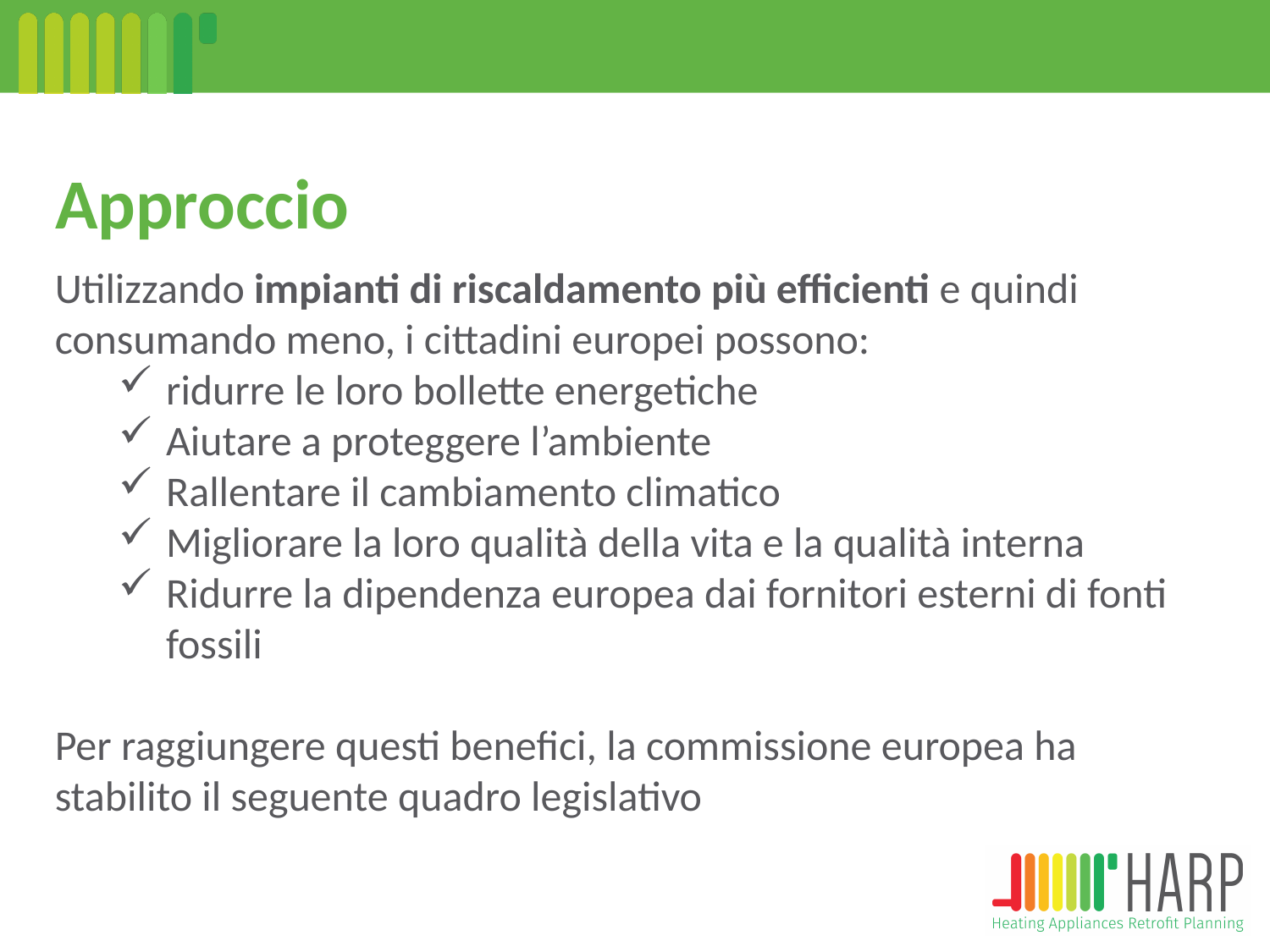

# Approccio
Utilizzando impianti di riscaldamento più efficienti e quindi consumando meno, i cittadini europei possono:
ridurre le loro bollette energetiche
Aiutare a proteggere l’ambiente
Rallentare il cambiamento climatico
Migliorare la loro qualità della vita e la qualità interna
Ridurre la dipendenza europea dai fornitori esterni di fonti fossili

Per raggiungere questi benefici, la commissione europea ha stabilito il seguente quadro legislativo